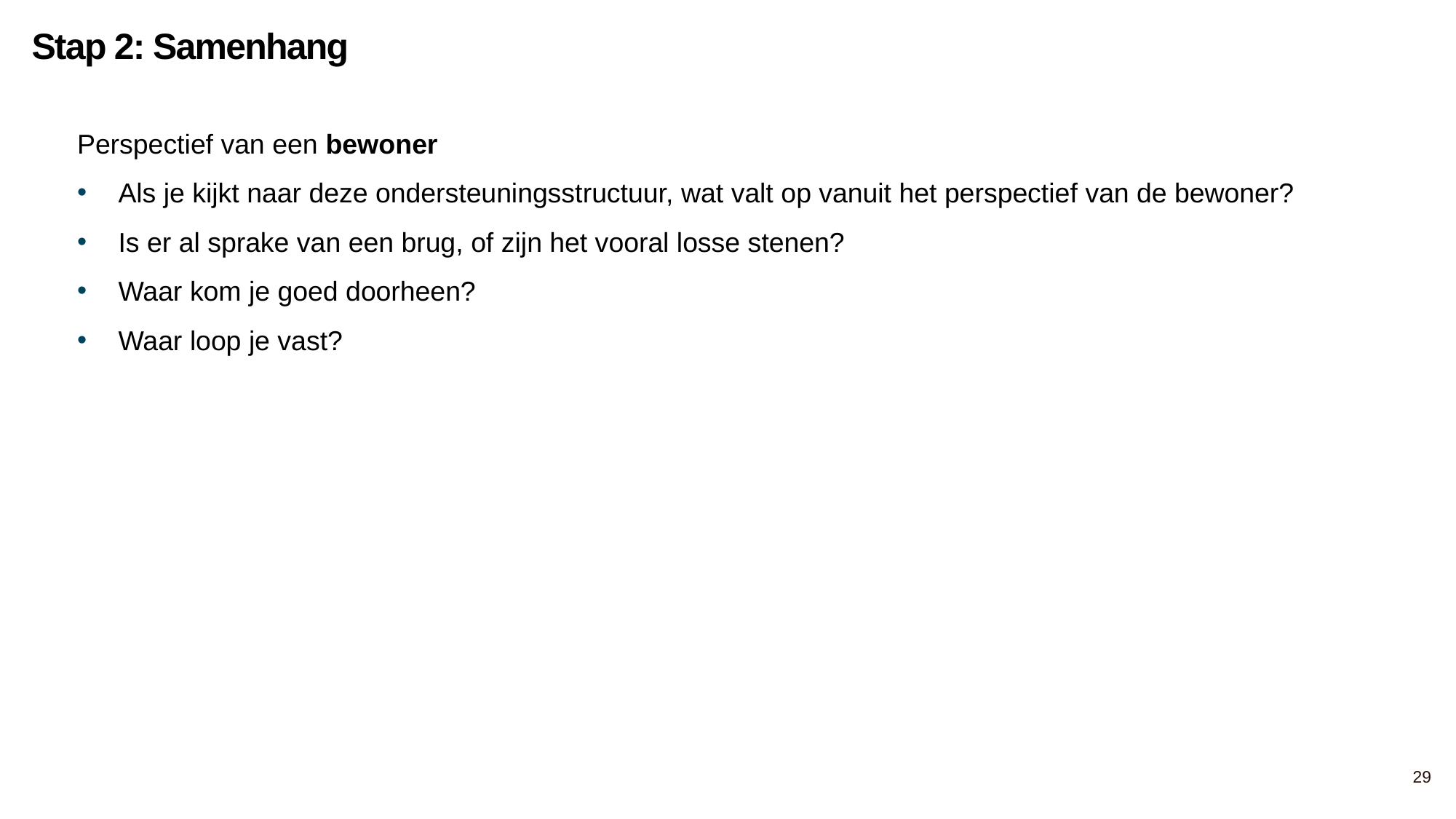

Stap 2: Samenhang
Perspectief van een bewoner
Als je kijkt naar deze ondersteuningsstructuur, wat valt op vanuit het perspectief van de bewoner?
Is er al sprake van een brug, of zijn het vooral losse stenen?
Waar kom je goed doorheen?
Waar loop je vast?

29